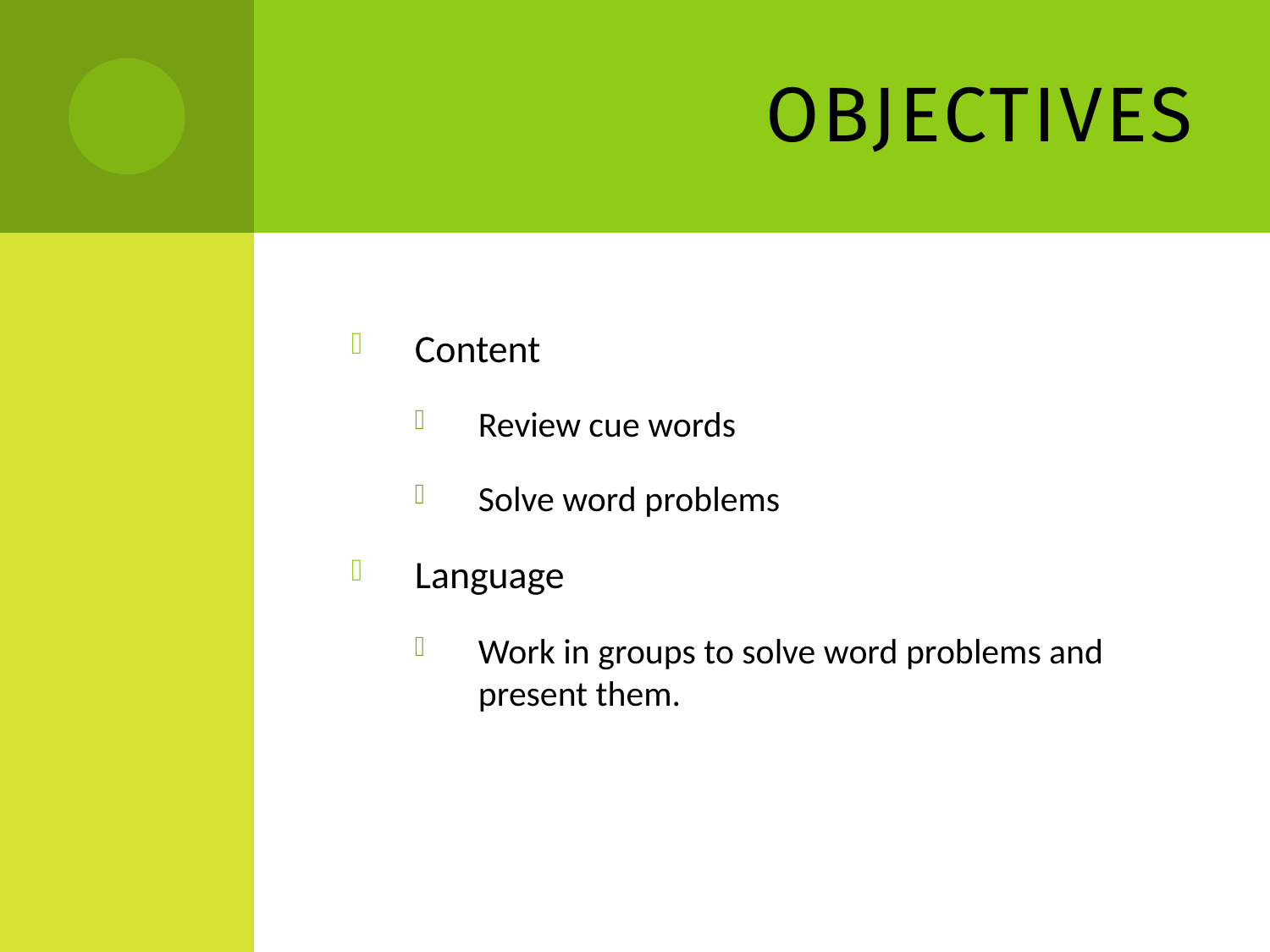

# Objectives
Content
Review cue words
Solve word problems
Language
Work in groups to solve word problems and present them.